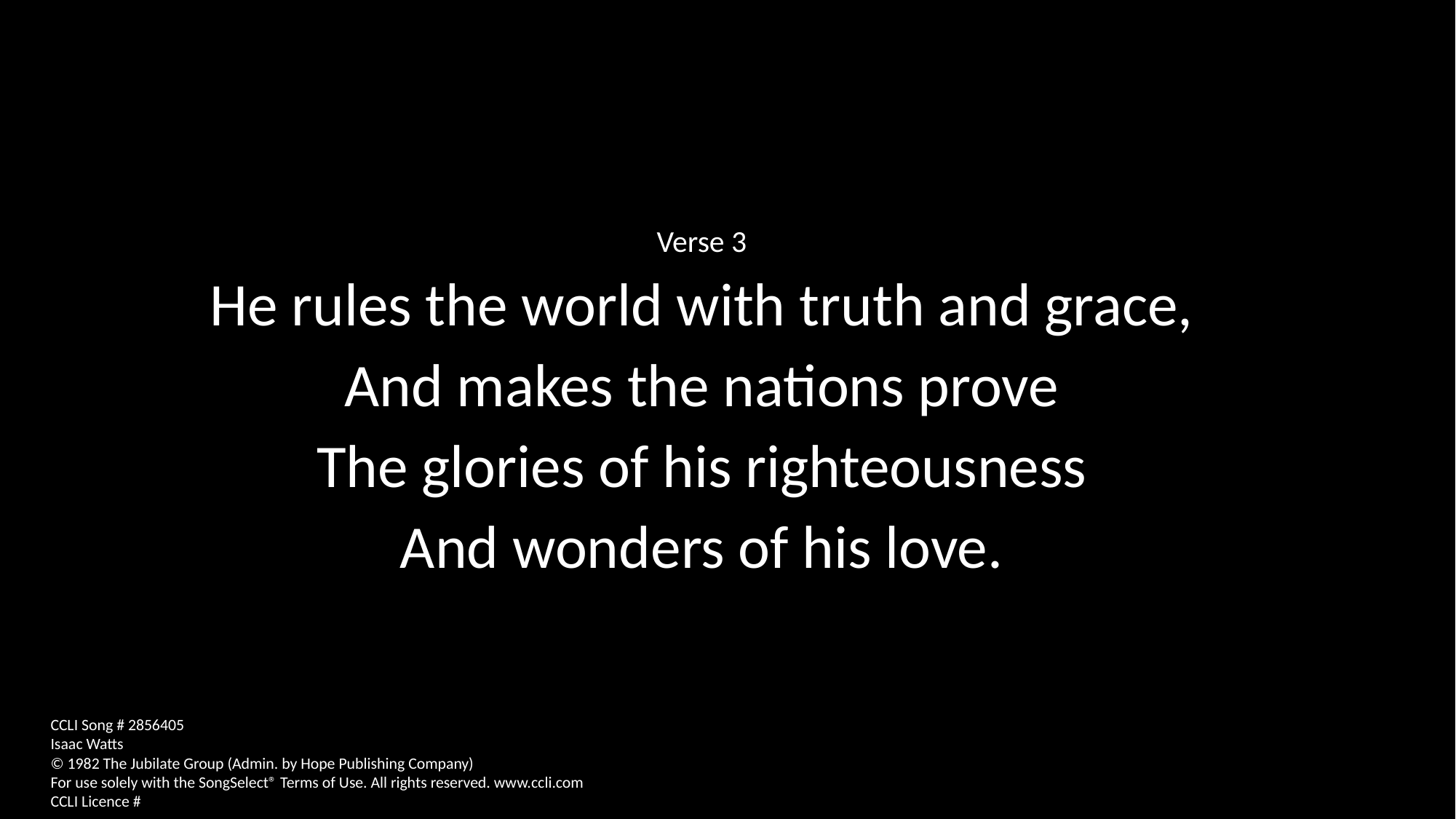

Verse 3
He rules the world with truth and grace,
And makes the nations prove
The glories of his righteousness
And wonders of his love.
CCLI Song # 2856405
Isaac Watts
© 1982 The Jubilate Group (Admin. by Hope Publishing Company)
For use solely with the SongSelect® Terms of Use. All rights reserved. www.ccli.com
CCLI Licence #